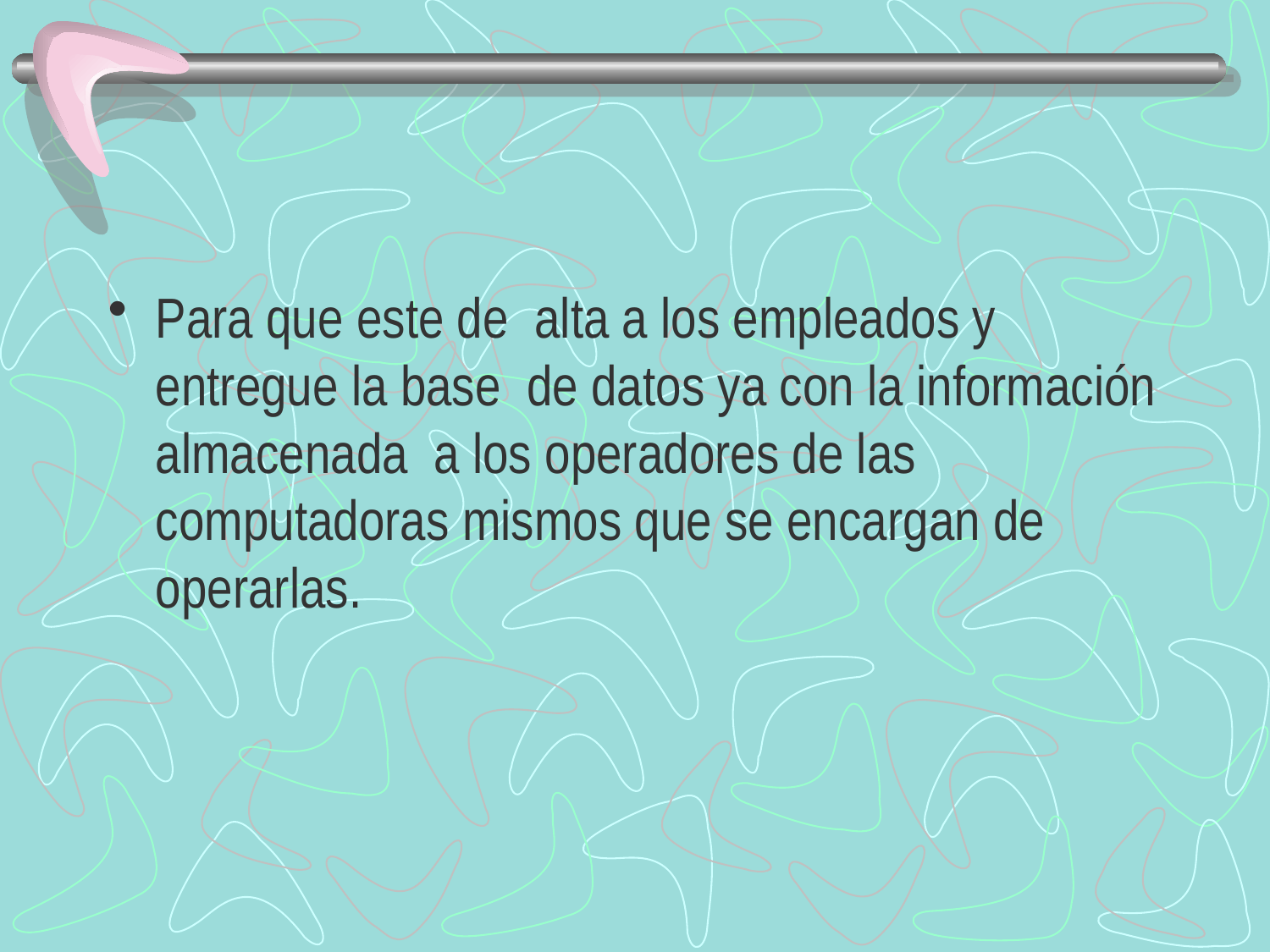

#
Para que este de  alta a los empleados y entregue la base  de datos ya con la información almacenada  a los operadores de las computadoras mismos que se encargan de operarlas.